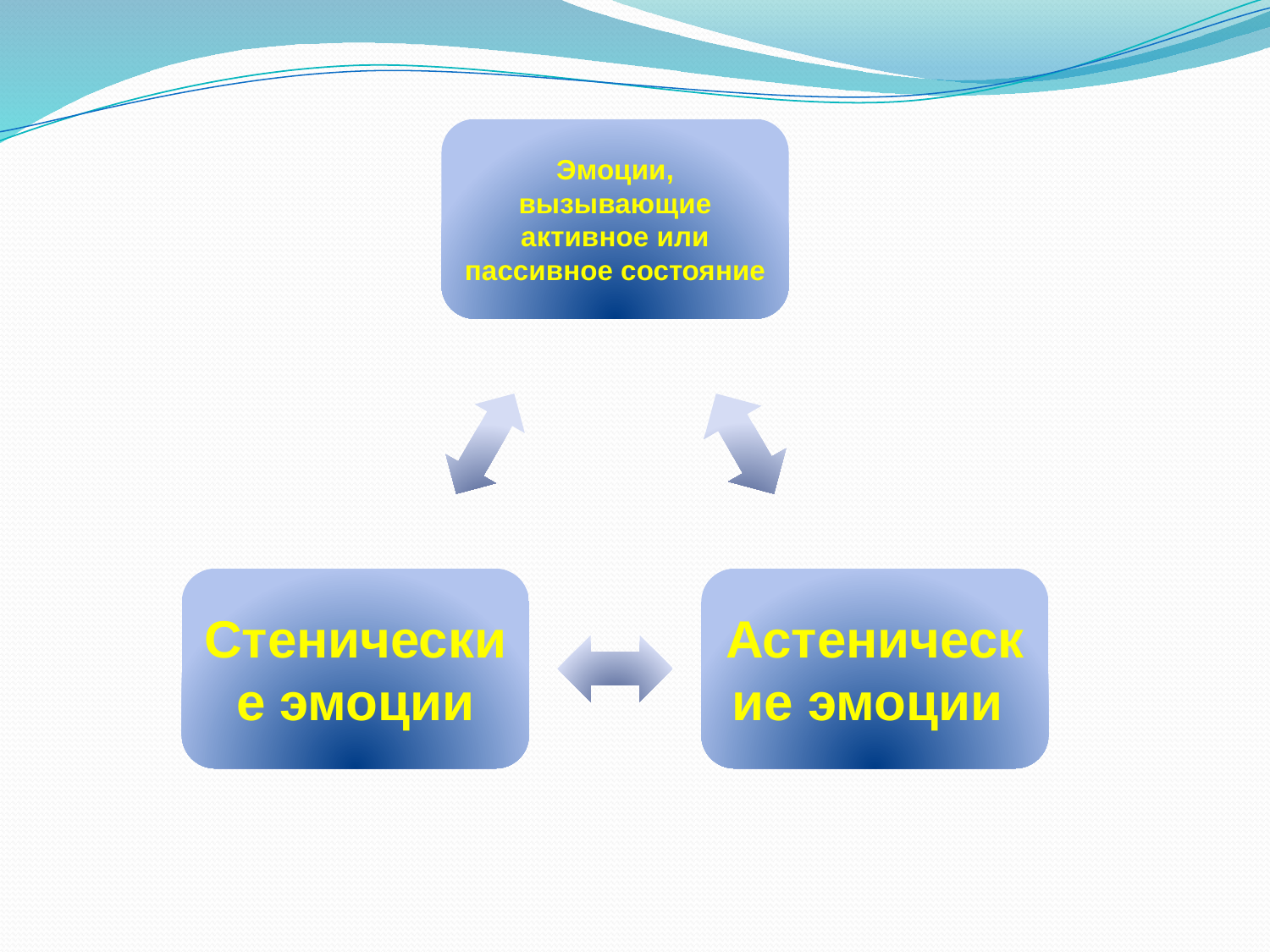

Эмоции, вызывающие активное или пассивное состояние
Астенические эмоции
Стенические эмоции